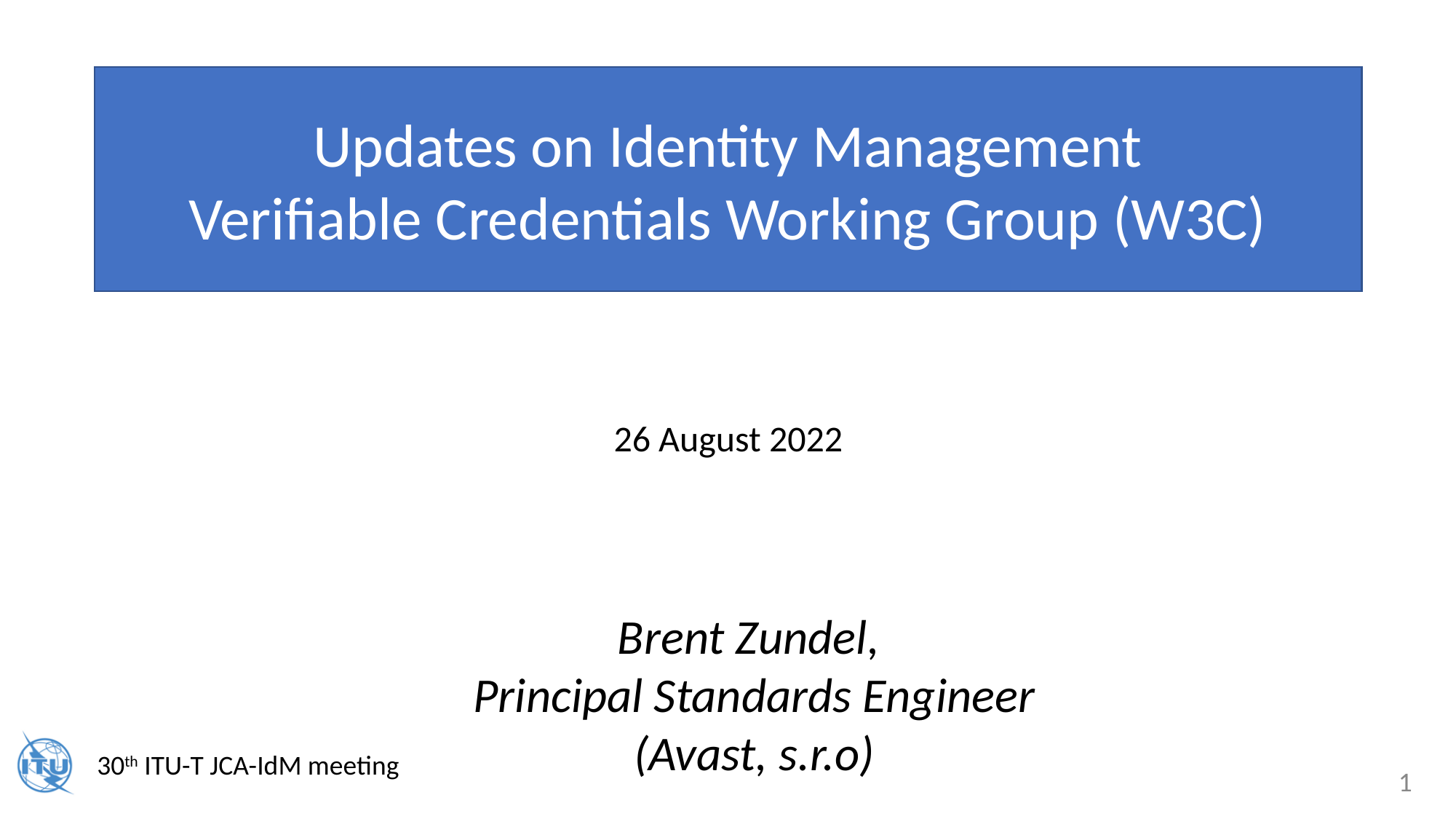

Updates on Identity Management
Verifiable Credentials Working Group (W3C)
26 August 2022
Brent Zundel,
Principal Standards Engineer (Avast, s.r.o)
1